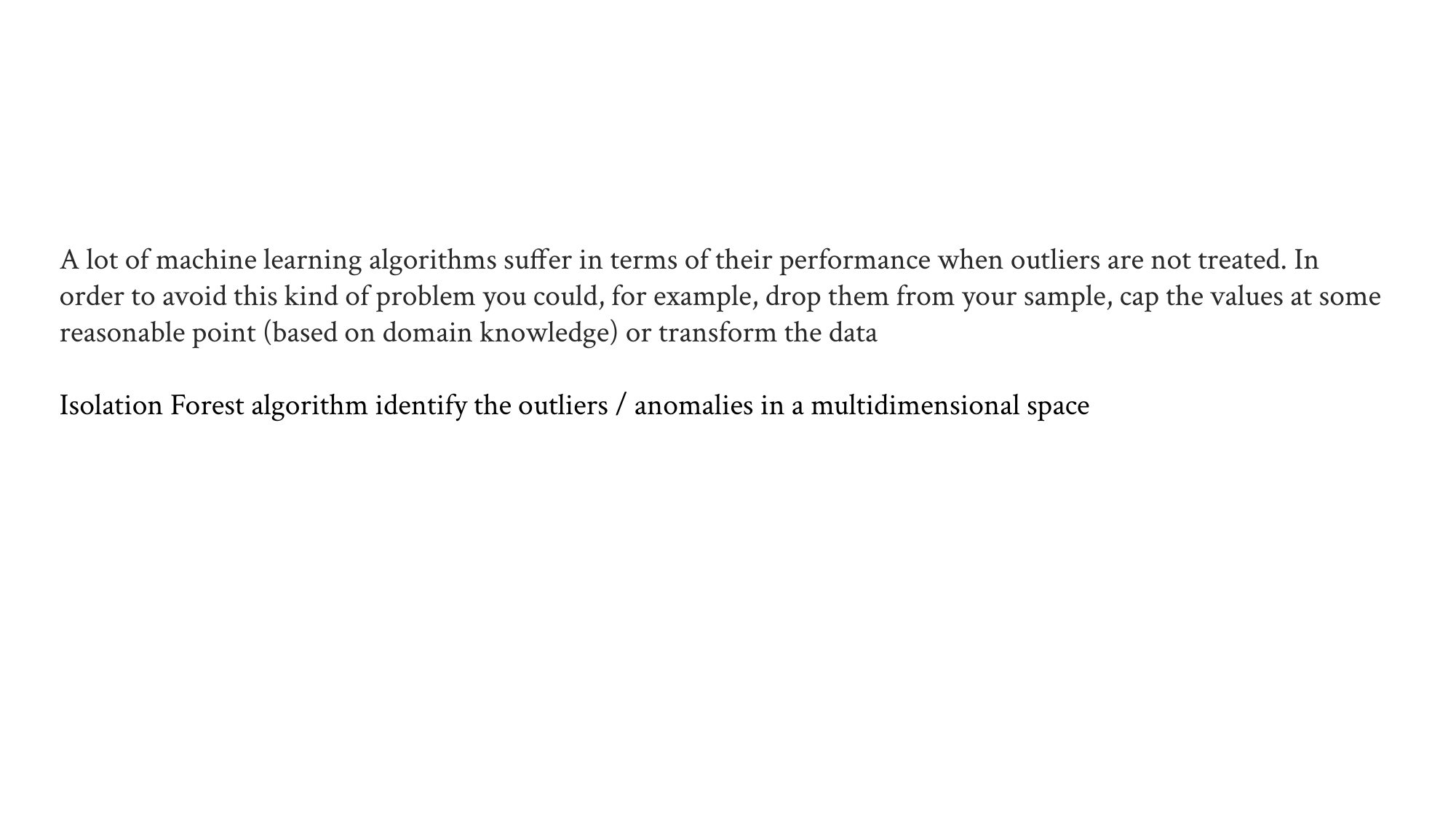

A lot of machine learning algorithms suffer in terms of their performance when outliers are not treated. In order to avoid this kind of problem you could, for example, drop them from your sample, cap the values at some reasonable point (based on domain knowledge) or transform the data

Isolation Forest algorithm identify the outliers / anomalies in a multidimensional space